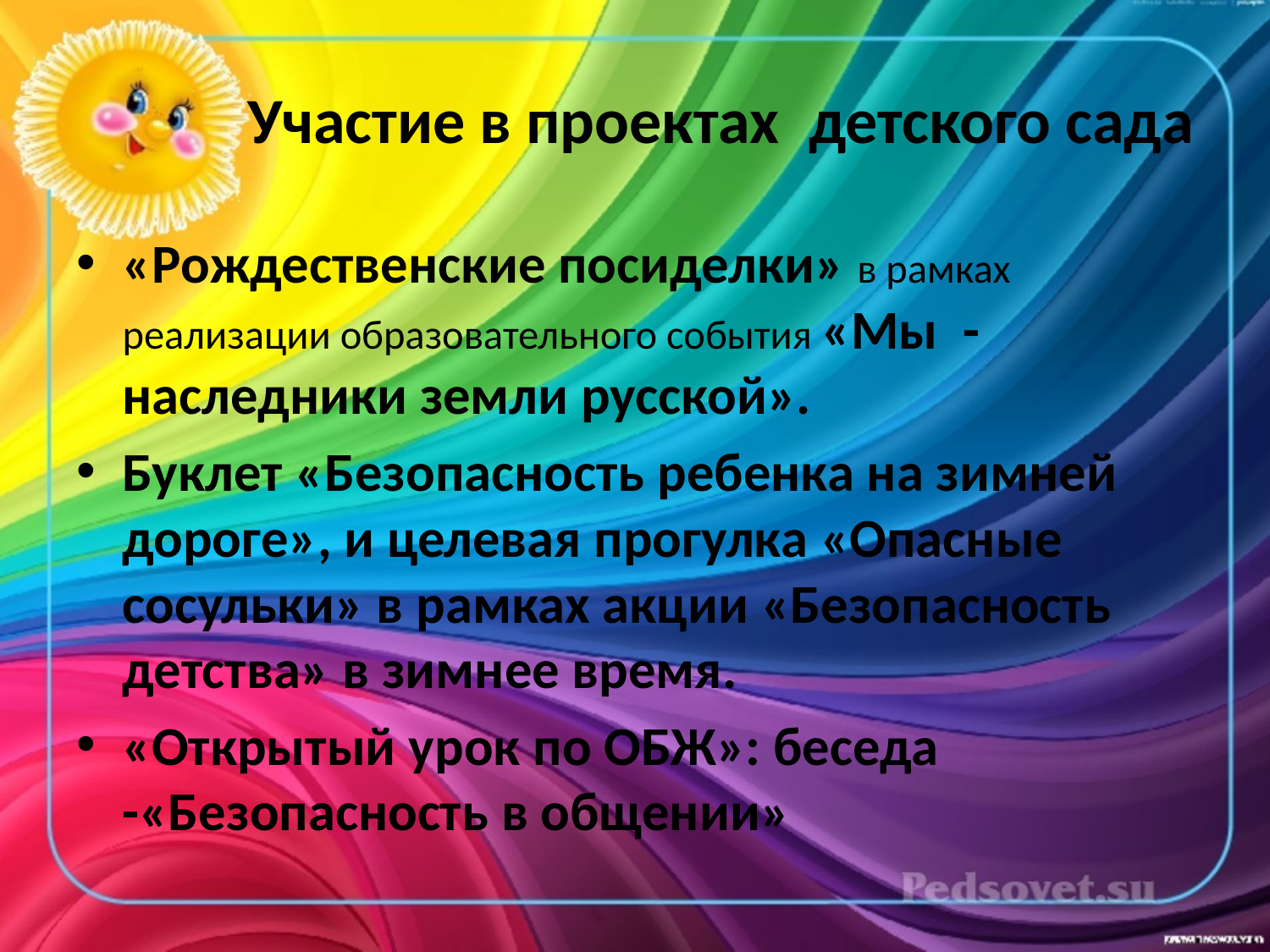

# Участие в проектах  детского сада
«Рождественские посиделки» в рамках реализации образовательного события «Мы  - наследники земли русской».
Буклет «Безопасность ребенка на зимней дороге», и целевая прогулка «Опасные сосульки» в рамках акции «Безопасность детства» в зимнее время.
«Открытый урок по ОБЖ»: беседа -«Безопасность в общении»